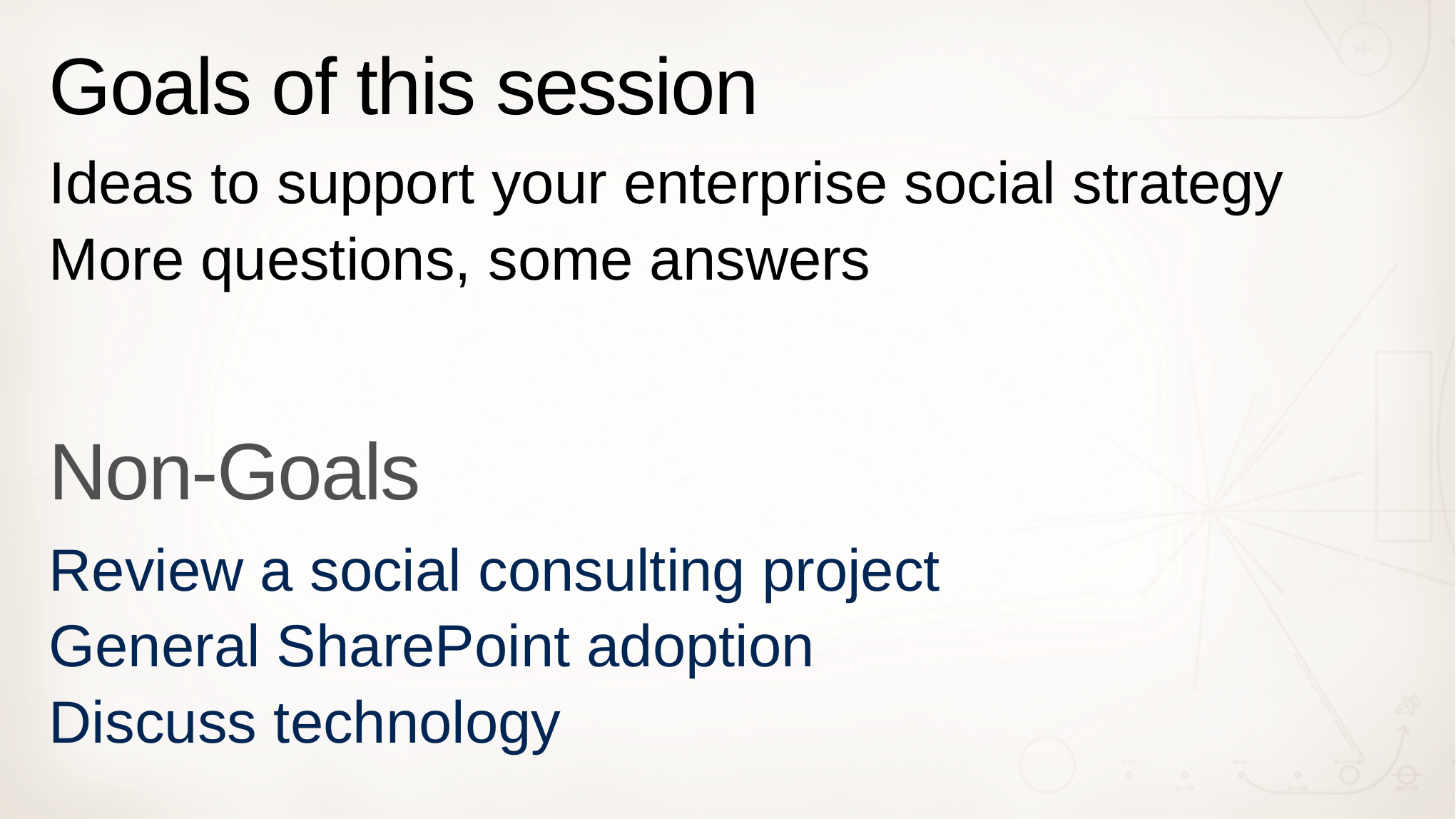

# Goals of this session
Ideas to support your enterprise social strategy
More questions, some answers
Non-Goals
Review a social consulting project
General SharePoint adoption
Discuss technology